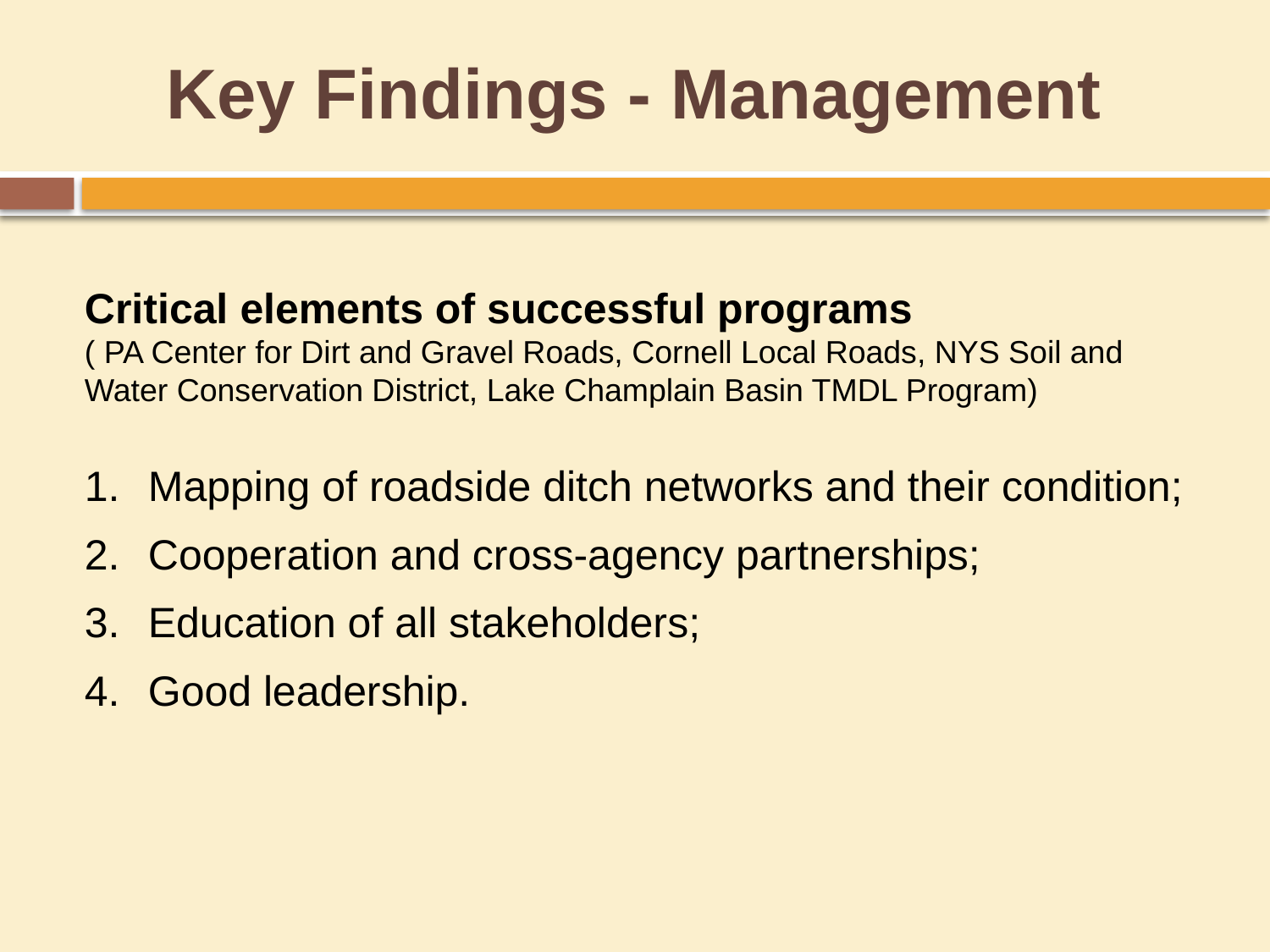

Key Findings - Management
Critical elements of successful programs
( PA Center for Dirt and Gravel Roads, Cornell Local Roads, NYS Soil and Water Conservation District, Lake Champlain Basin TMDL Program)

Mapping of roadside ditch networks and their condition;
Cooperation and cross-agency partnerships;
Education of all stakeholders;
Good leadership.